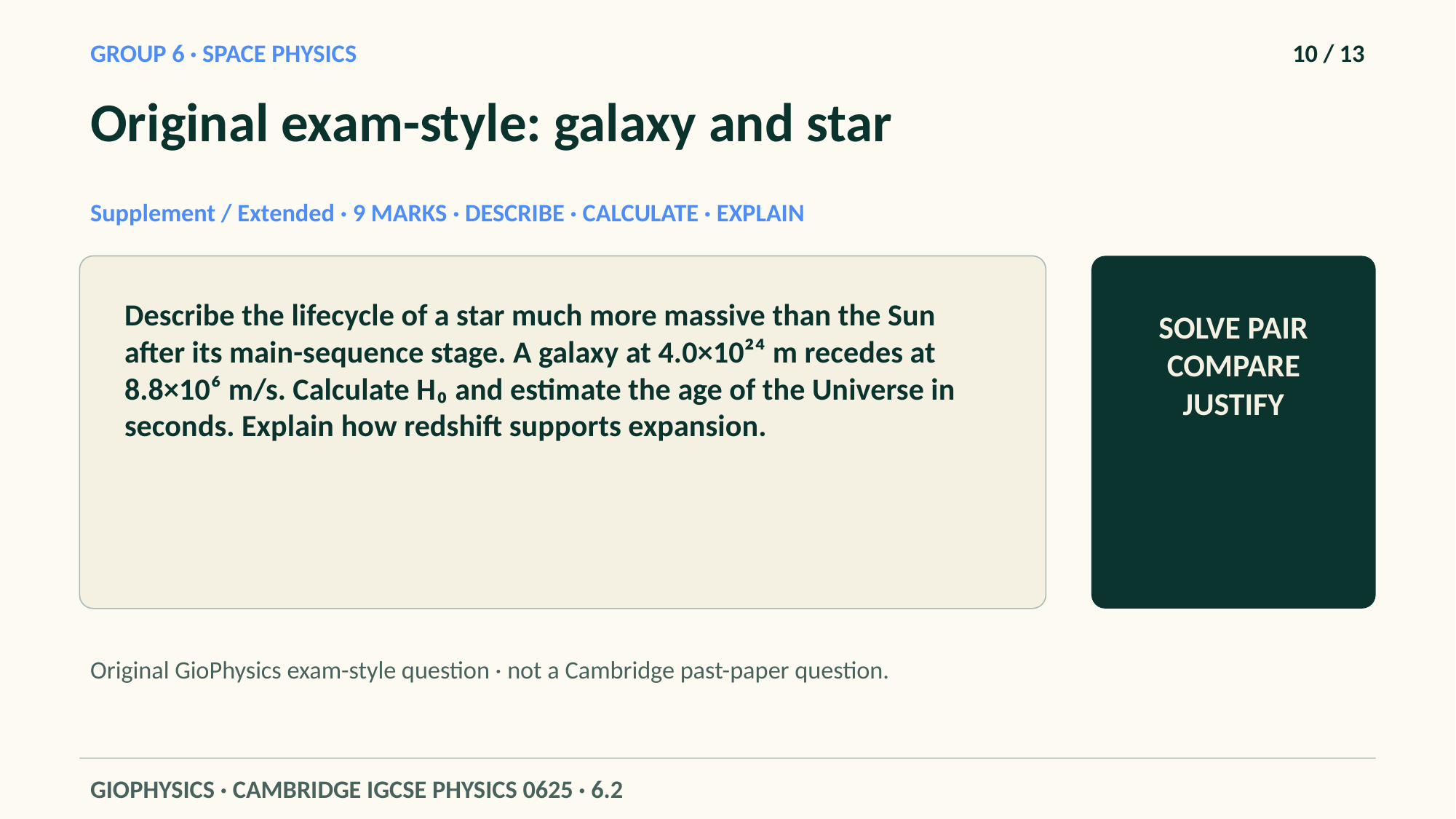

GROUP 6 · SPACE PHYSICS
10 / 13
Original exam-style: galaxy and star
Supplement / Extended · 9 MARKS · DESCRIBE · CALCULATE · EXPLAIN

Describe the lifecycle of a star much more massive than the Sun after its main-sequence stage. A galaxy at 4.0×10²⁴ m recedes at 8.8×10⁶ m/s. Calculate H₀ and estimate the age of the Universe in seconds. Explain how redshift supports expansion.
SOLVE PAIR COMPARE JUSTIFY
Original GioPhysics exam-style question · not a Cambridge past-paper question.

GIOPHYSICS · CAMBRIDGE IGCSE PHYSICS 0625 · 6.2